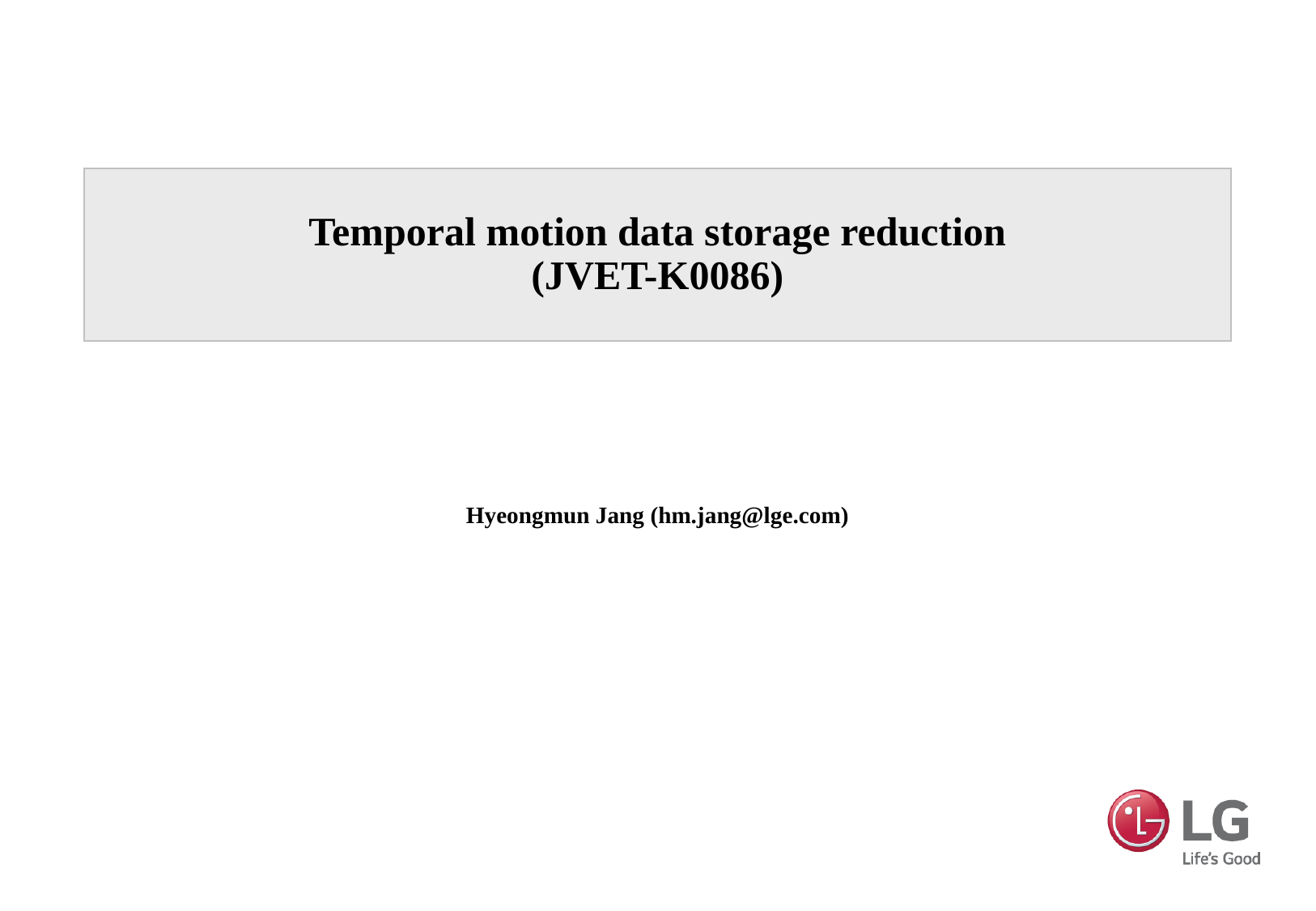

# Temporal motion data storage reduction (JVET-K0086)
Hyeongmun Jang (hm.jang@lge.com)